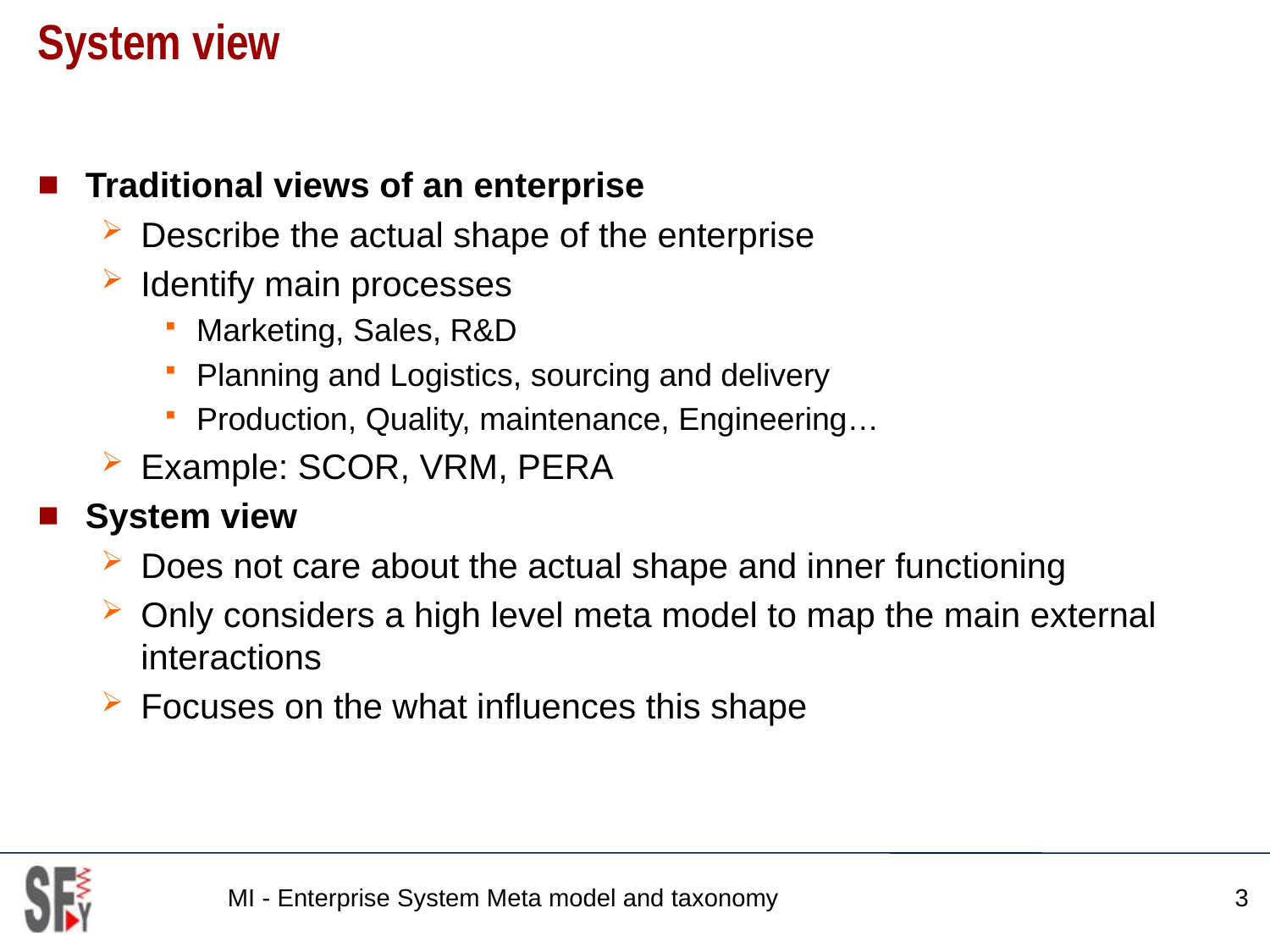

# System view
Traditional views of an enterprise
Describe the actual shape of the enterprise
Identify main processes
Marketing, Sales, R&D
Planning and Logistics, sourcing and delivery
Production, Quality, maintenance, Engineering…
Example: SCOR, VRM, PERA
System view
Does not care about the actual shape and inner functioning
Only considers a high level meta model to map the main external interactions
Focuses on the what influences this shape
MI - Enterprise System Meta model and taxonomy
3